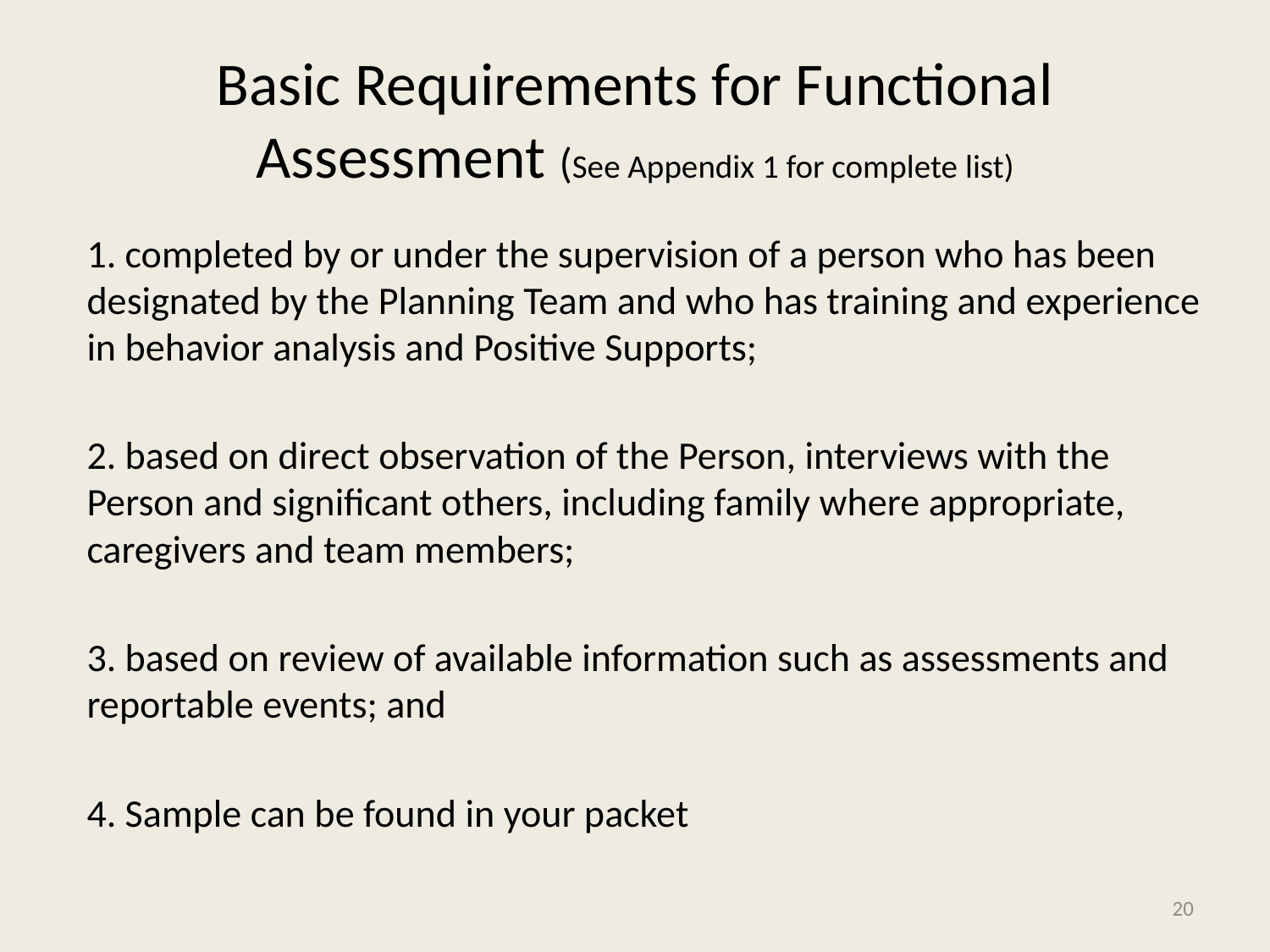

# Basic Requirements for Functional Assessment (See Appendix 1 for complete list)
1. completed by or under the supervision of a person who has been designated by the Planning Team and who has training and experience in behavior analysis and Positive Supports;

2. based on direct observation of the Person, interviews with the Person and significant others, including family where appropriate, caregivers and team members;

3. based on review of available information such as assessments and reportable events; and

4. Sample can be found in your packet
20